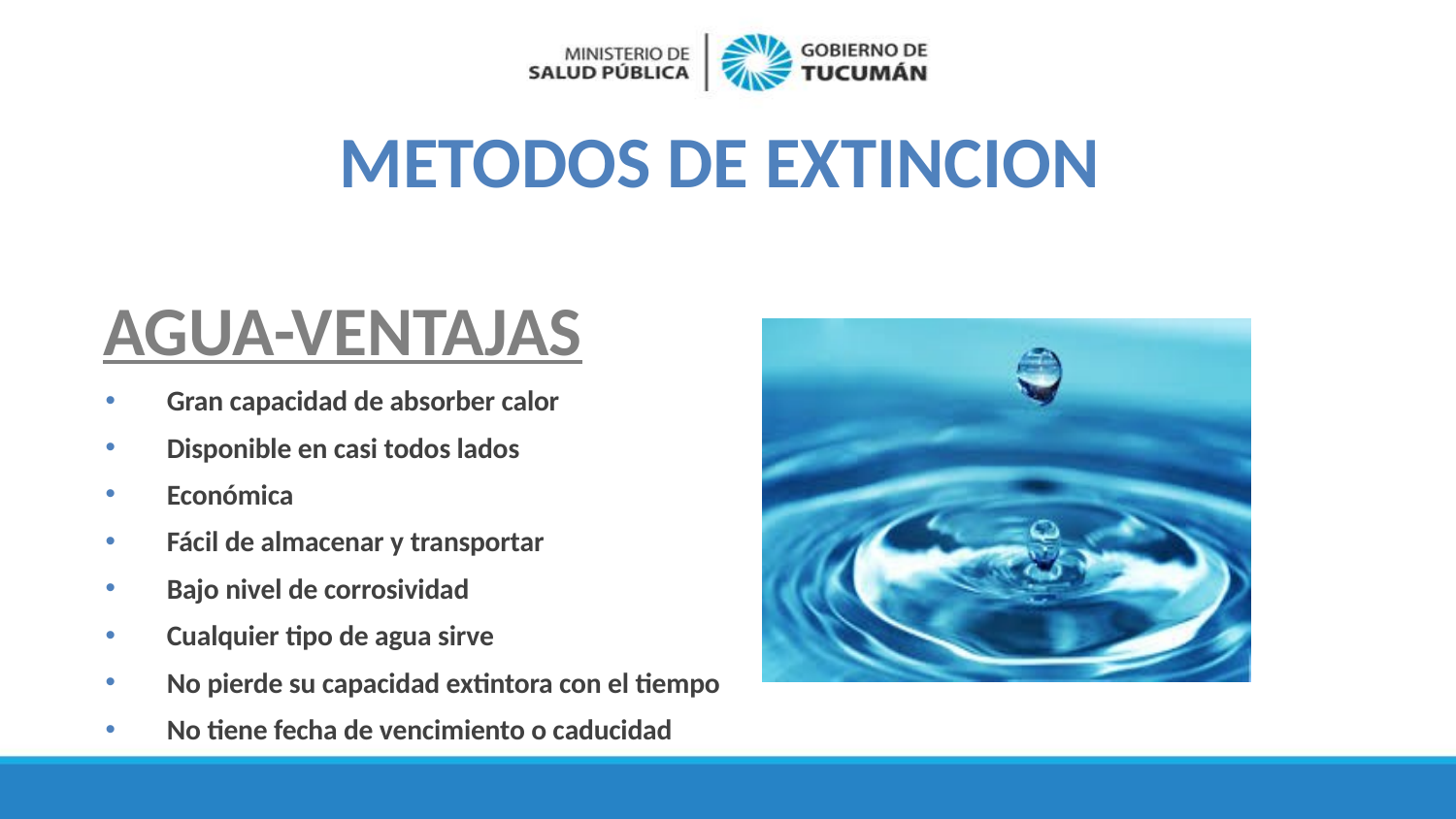

# METODOS DE EXTINCION

AGUA-VENTAJAS
Gran capacidad de absorber calor
Disponible en casi todos lados
Económica
Fácil de almacenar y transportar
Bajo nivel de corrosividad
Cualquier tipo de agua sirve
No pierde su capacidad extintora con el tiempo
No tiene fecha de vencimiento o caducidad